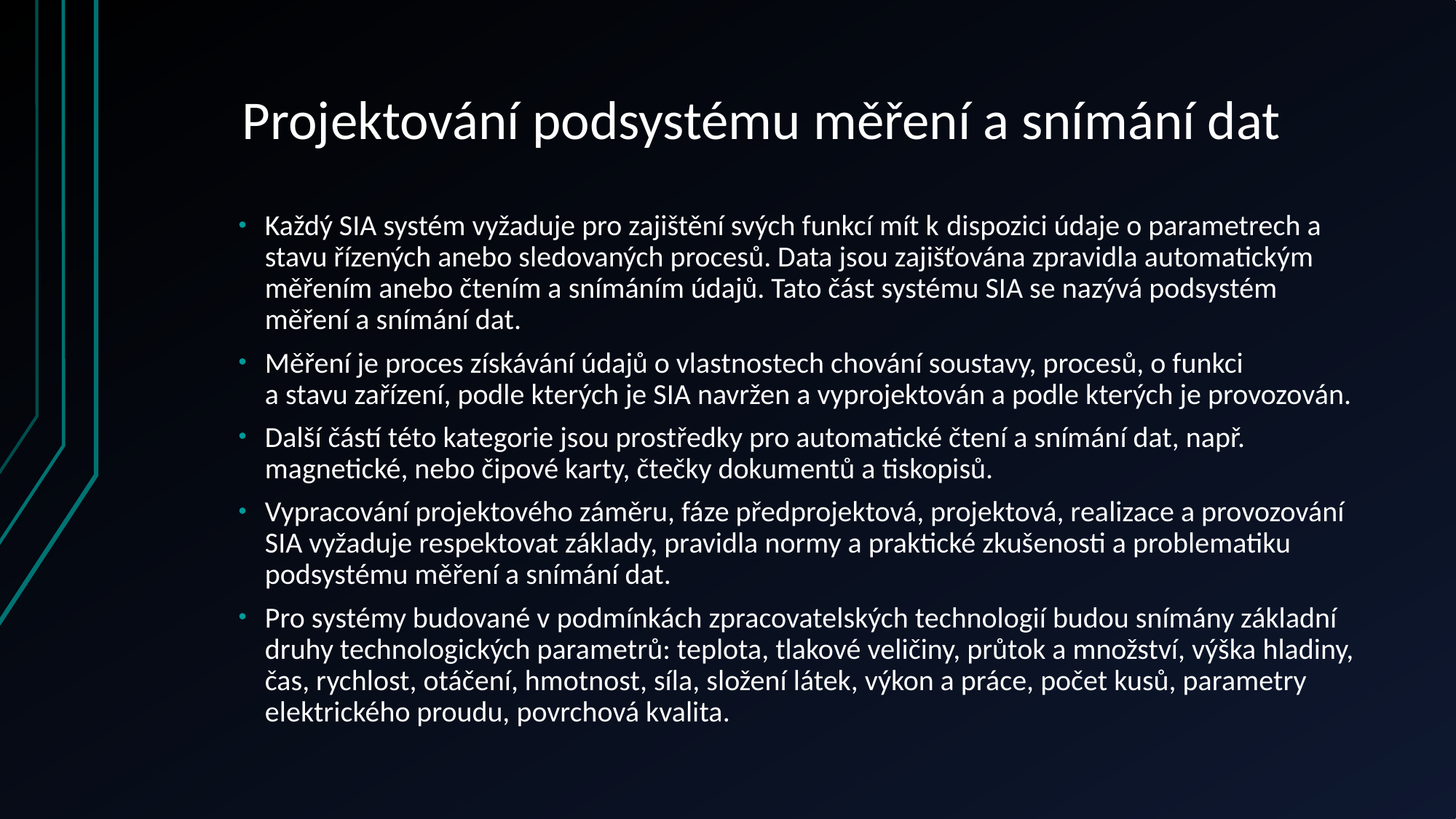

# Projektování podsystému měření a snímání dat
Každý SIA systém vyžaduje pro zajištění svých funkcí mít k dispozici údaje o parametrech a stavu řízených anebo sledovaných procesů. Data jsou zajišťována zpravidla automatickým měřením anebo čtením a snímáním údajů. Tato část systému SIA se nazývá podsystém měření a snímání dat.
Měření je proces získávání údajů o vlastnostech chování soustavy, procesů, o funkci
a stavu zařízení, podle kterých je SIA navržen a vyprojektován a podle kterých je provozován.
Další částí této kategorie jsou prostředky pro automatické čtení a snímání dat, např. magnetické, nebo čipové karty, čtečky dokumentů a tiskopisů.
Vypracování projektového záměru, fáze předprojektová, projektová, realizace a provozování SIA vyžaduje respektovat základy, pravidla normy a praktické zkušenosti a problematiku podsystému měření a snímání dat.
Pro systémy budované v podmínkách zpracovatelských technologií budou snímány základní druhy technologických parametrů: teplota, tlakové veličiny, průtok a množství, výška hladiny, čas, rychlost, otáčení, hmotnost, síla, složení látek, výkon a práce, počet kusů, parametry elektrického proudu, povrchová kvalita.